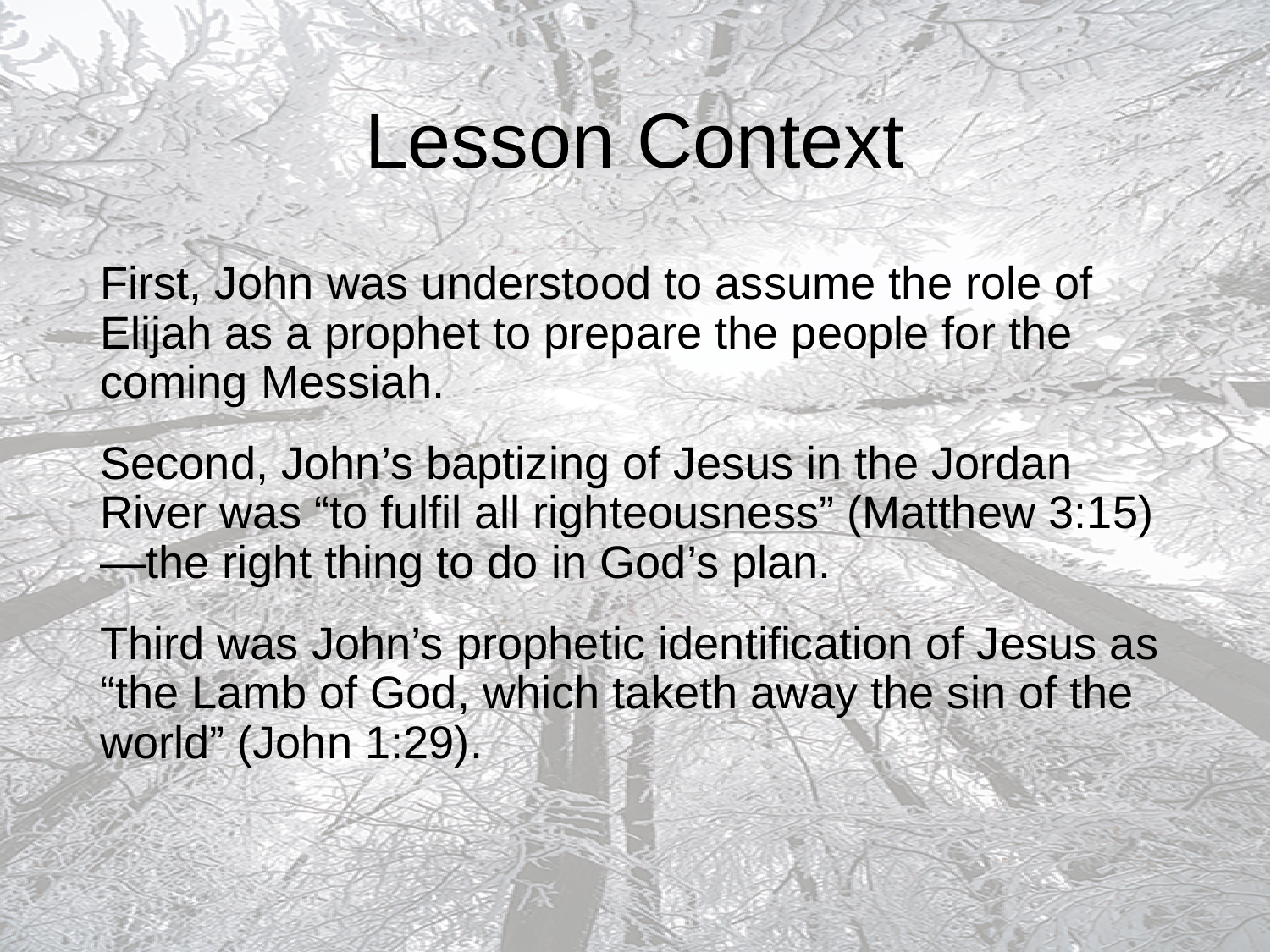

# Lesson Context
First, John was understood to assume the role of Elijah as a prophet to prepare the people for the coming Messiah.
Second, John’s baptizing of Jesus in the Jordan River was “to fulfil all righteousness” (Matthew 3:15)—the right thing to do in God’s plan.
Third was John’s prophetic identification of Jesus as “the Lamb of God, which taketh away the sin of the world” (John 1:29).